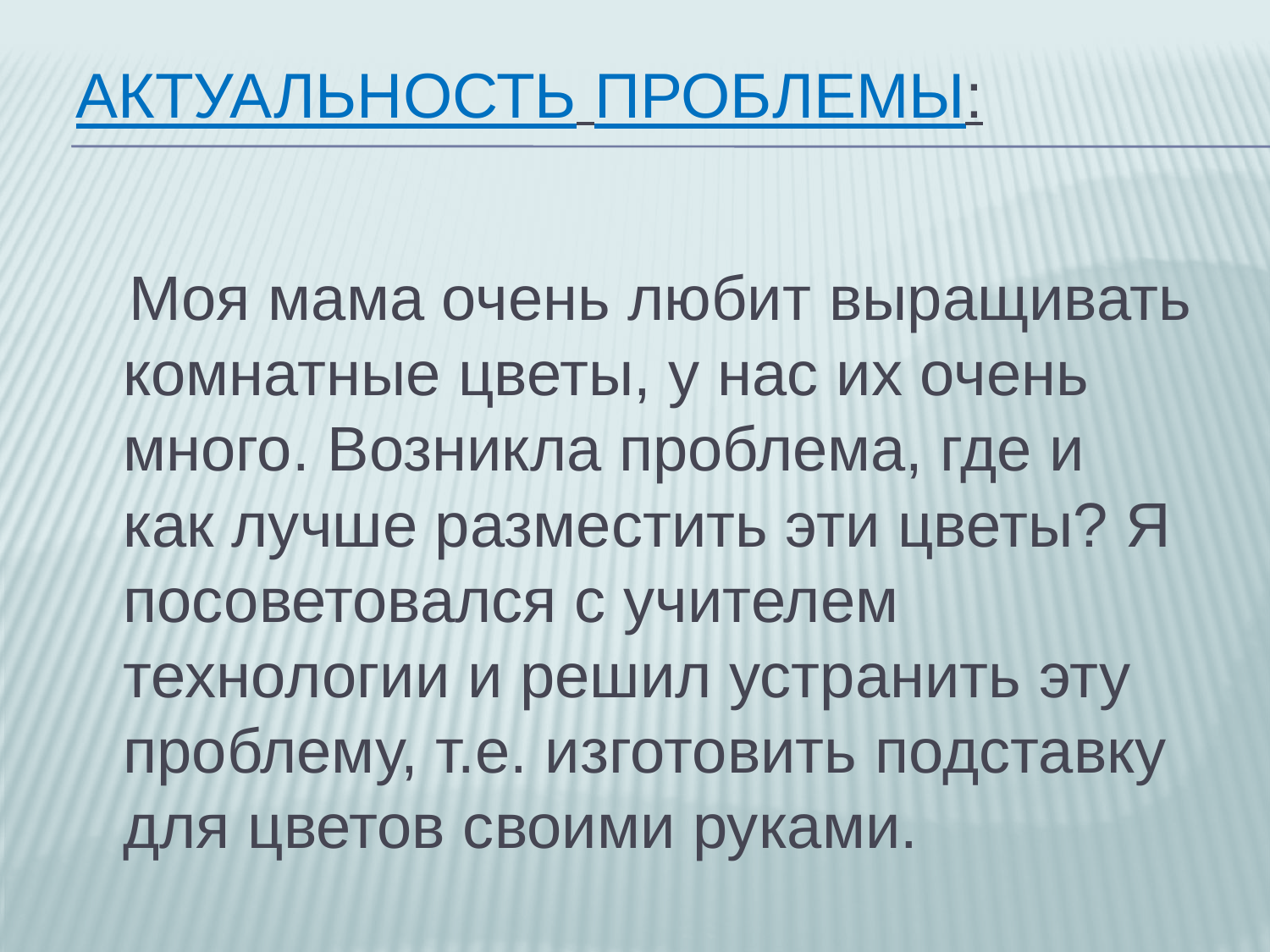

# Актуальность проблемы:

   Моя мама очень любит выращивать комнатные цветы, у нас их очень много. Возникла проблема, где и как лучше разместить эти цветы? Я посоветовался с учителем технологии и решил устранить эту проблему, т.е. изготовить подставку для цветов своими руками.